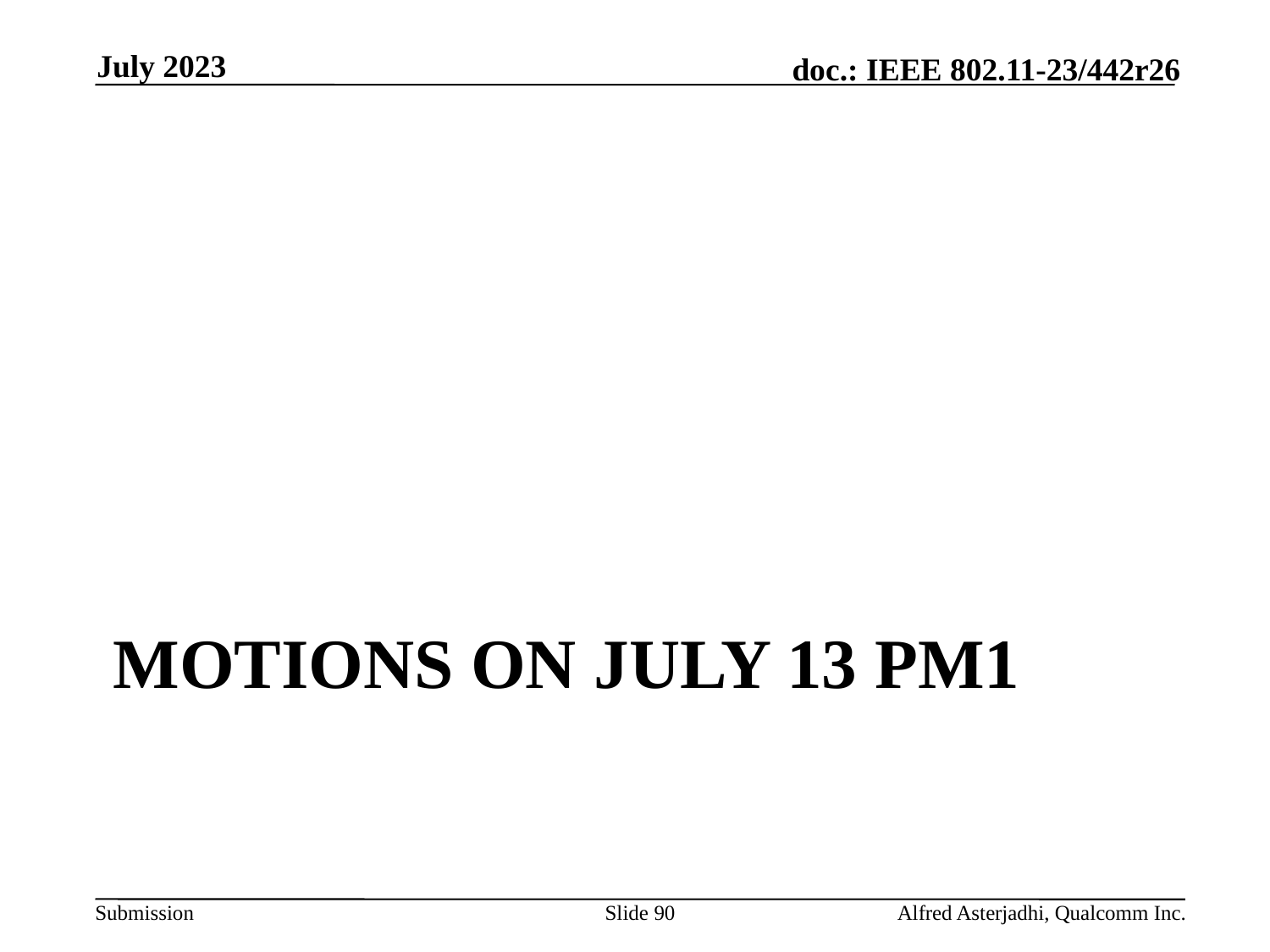

July 2023

# Motions on July 13 PM1
Slide 90
Alfred Asterjadhi, Qualcomm Inc.